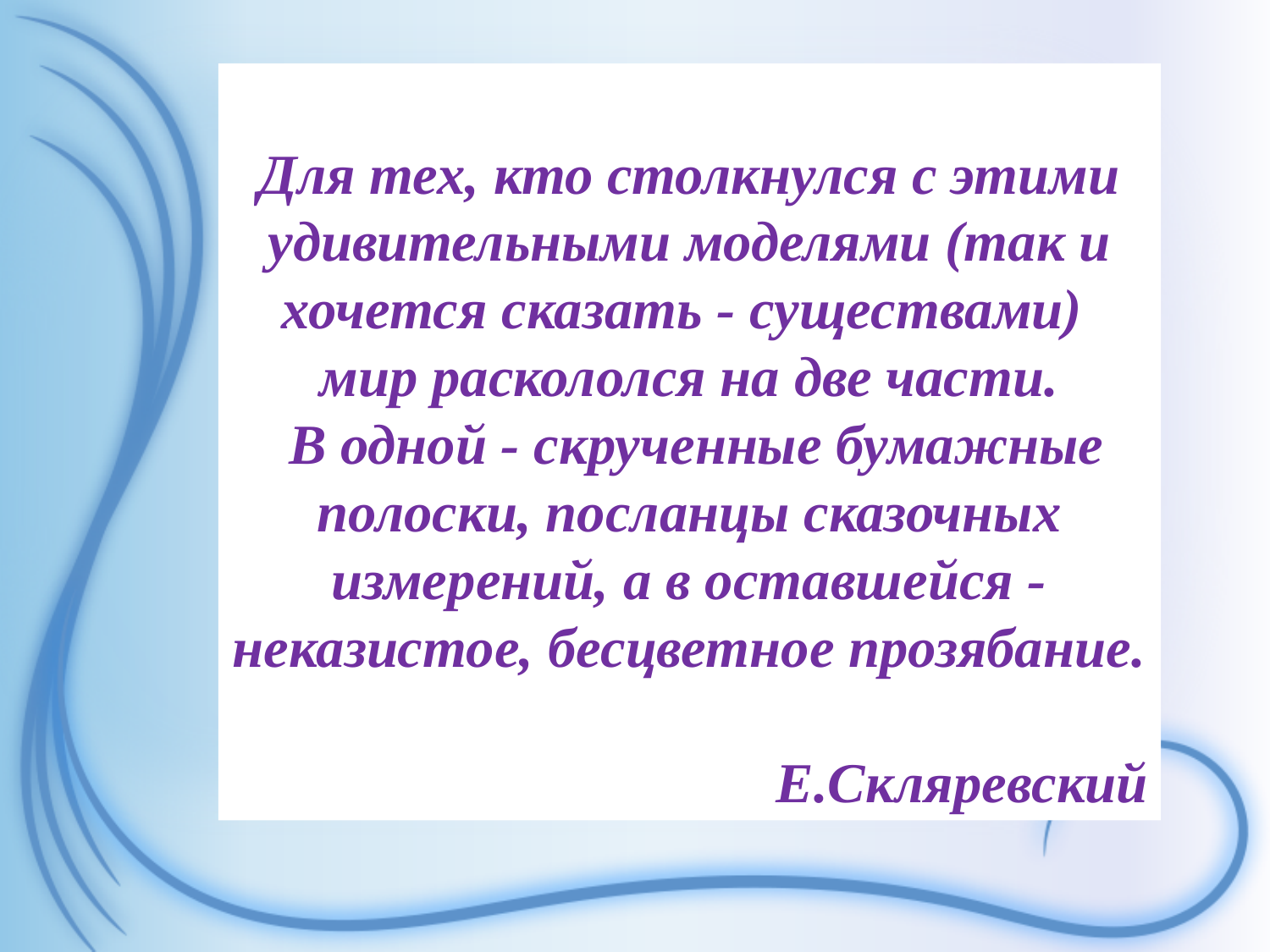

Для тех, кто столкнулся с этими удивительными моделями (так и хочется сказать - существами) 
мир раскололся на две части.
 В одной - скрученные бумажные полоски, посланцы сказочных измерений, а в оставшейся - неказистое, бесцветное прозябание.
Е.Скляревский